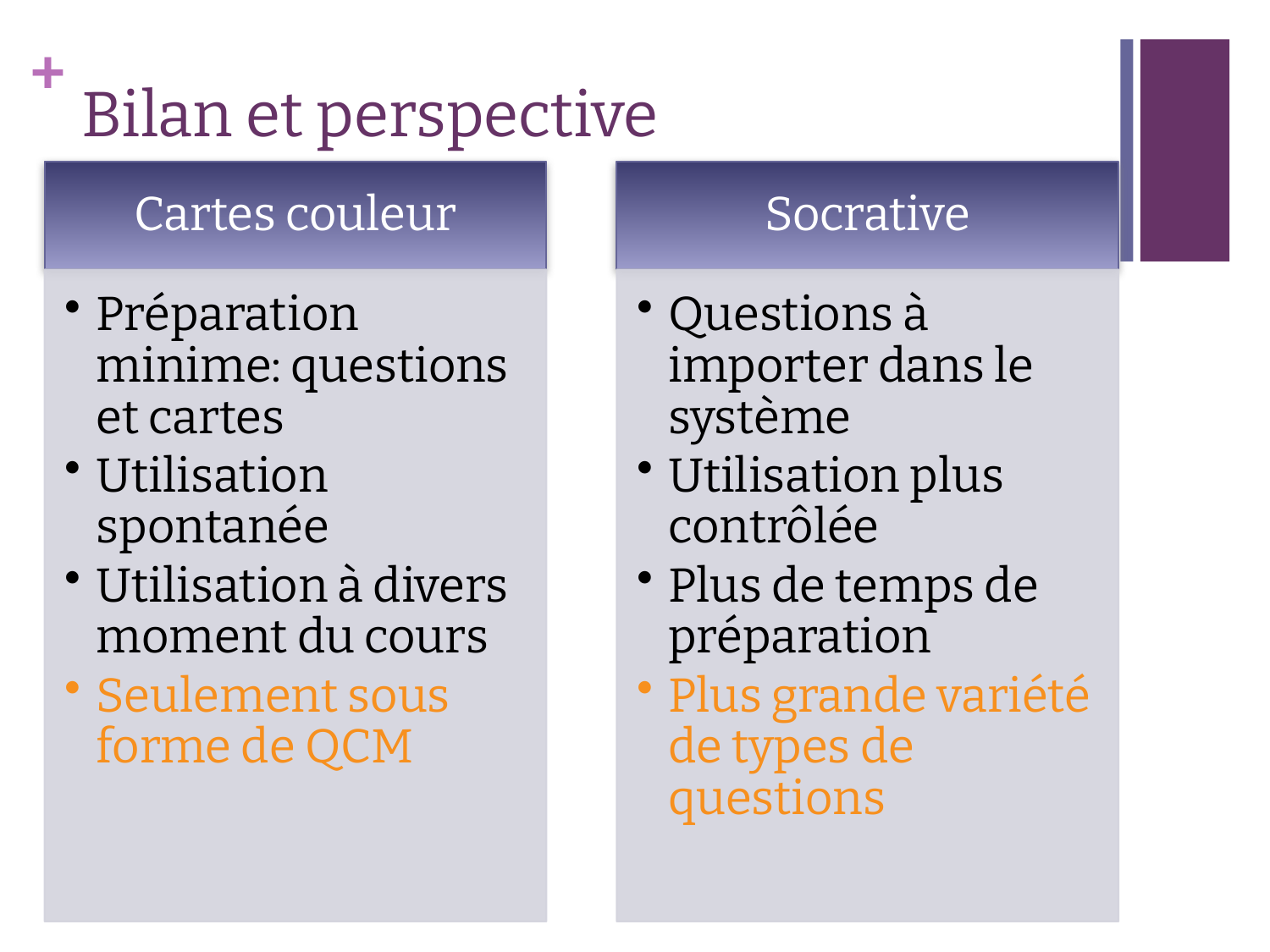

# Bilan et perspective
Cartes couleur
Préparation minime: questions et cartes
Utilisation spontanée
Utilisation à divers moment du cours
Seulement sous forme de QCM
Socrative
Questions à importer dans le système
Utilisation plus contrôlée
Plus de temps de préparation
Plus grande variété de types de questions